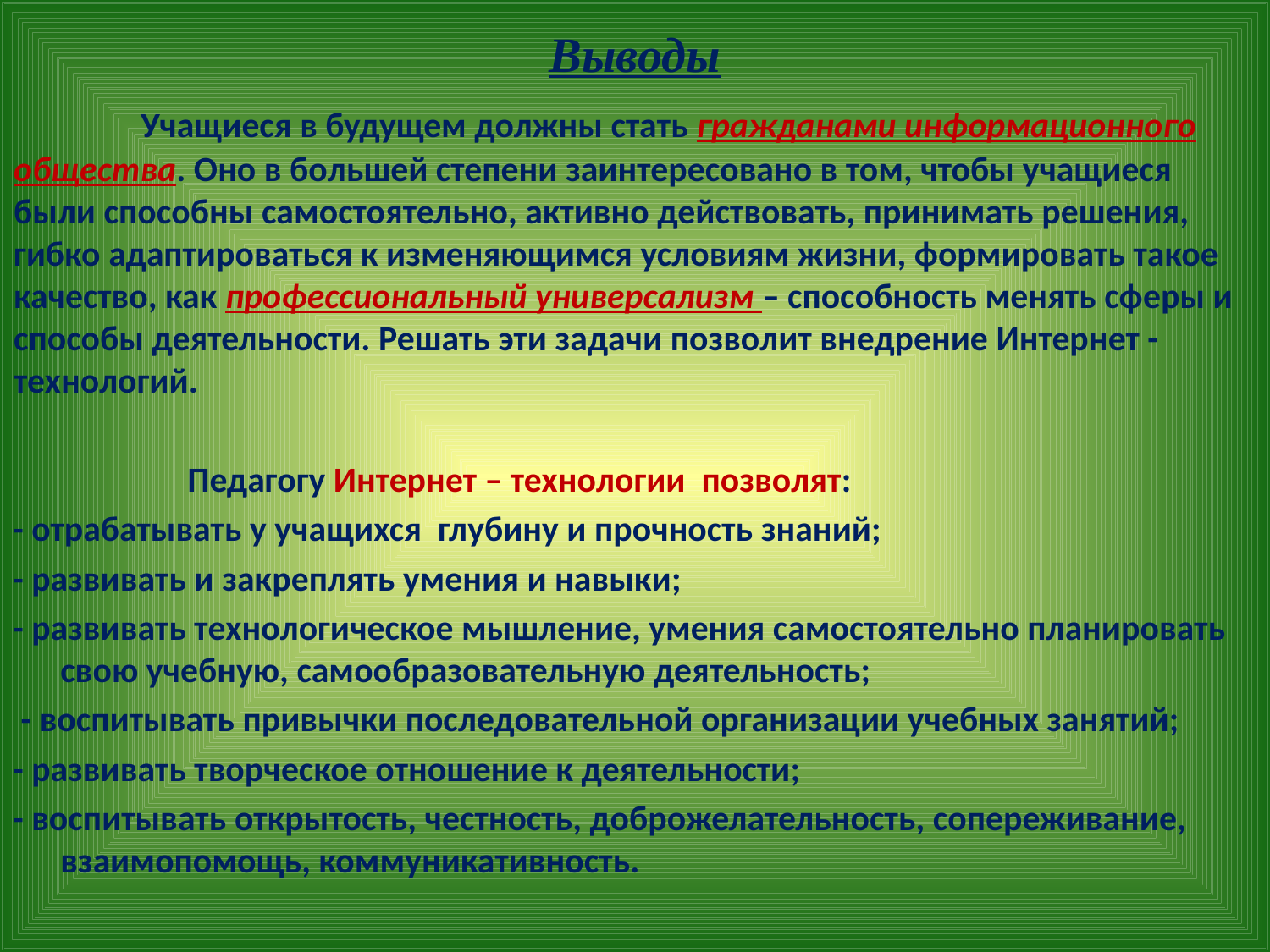

# Выводы
	Учащиеся в будущем должны стать гражданами информационного общества. Оно в большей степени заинтересовано в том, чтобы учащиеся были способны самостоятельно, активно действовать, принимать решения, гибко адаптироваться к изменяющимся условиям жизни, формировать такое качество, как профессиональный универсализм – способность менять сферы и способы деятельности. Решать эти задачи позволит внедрение Интернет - технологий.

		Педагогу Интернет – технологии  позволят:
- отрабатывать у учащихся  глубину и прочность знаний;
- развивать и закреплять умения и навыки;
- развивать технологическое мышление, умения самостоятельно планировать свою учебную, самообразовательную деятельность;
 - воспитывать привычки последовательной организации учебных занятий;
- развивать творческое отношение к деятельности;
- воспитывать открытость, честность, доброжелательность, сопереживание, взаимопомощь, коммуникативность.